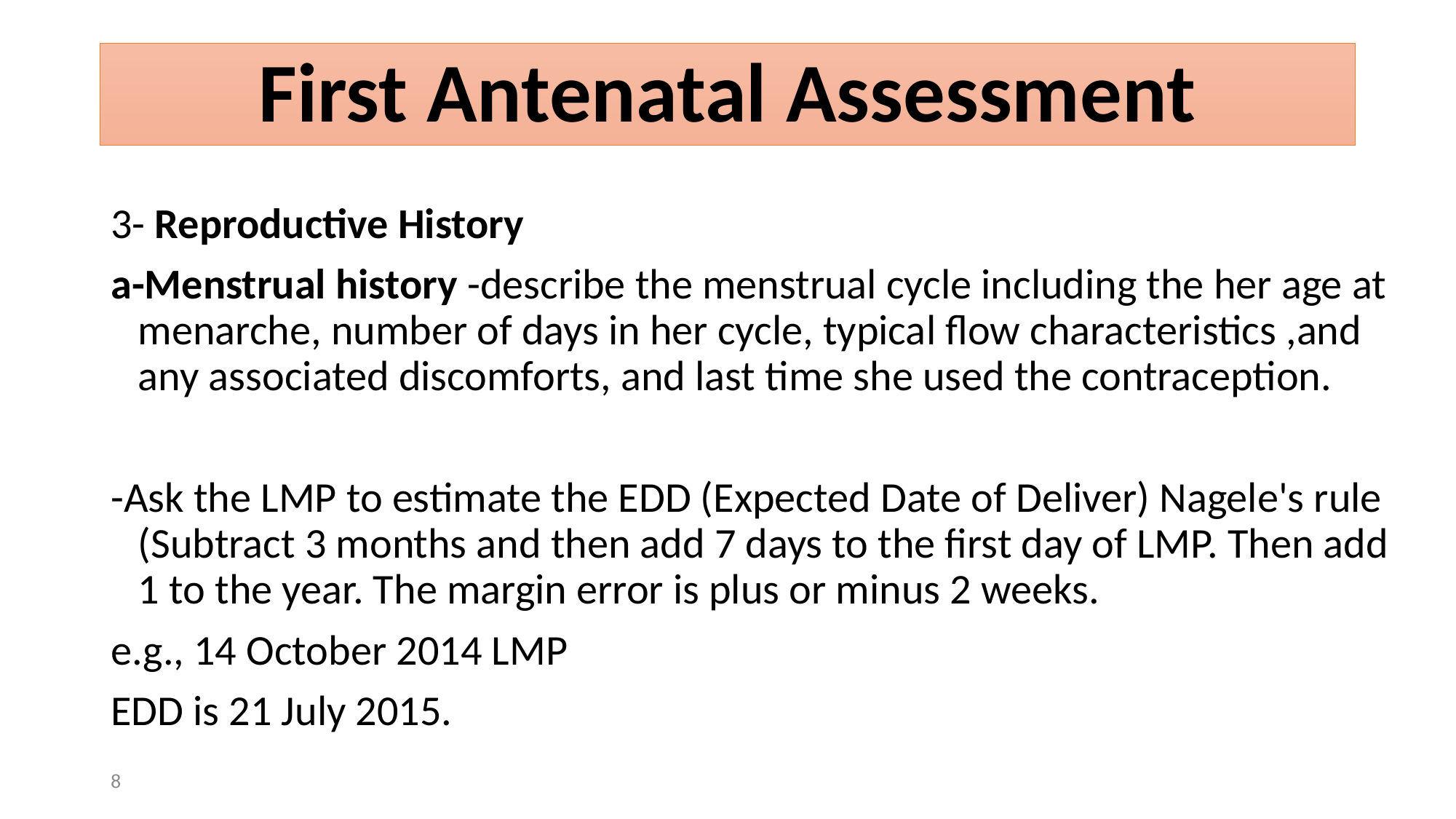

# First Antenatal Assessment
3- Reproductive History
a-Menstrual history -describe the menstrual cycle including the her age at menarche, number of days in her cycle, typical flow characteristics ,and any associated discomforts, and last time she used the contraception.

-Ask the LMP to estimate the EDD (Expected Date of Deliver) Nagele's rule (Subtract 3 months and then add 7 days to the first day of LMP. Then add 1 to the year. The margin error is plus or minus 2 weeks.
e.g., 14 October 2014 LMP
EDD is 21 July 2015.

8